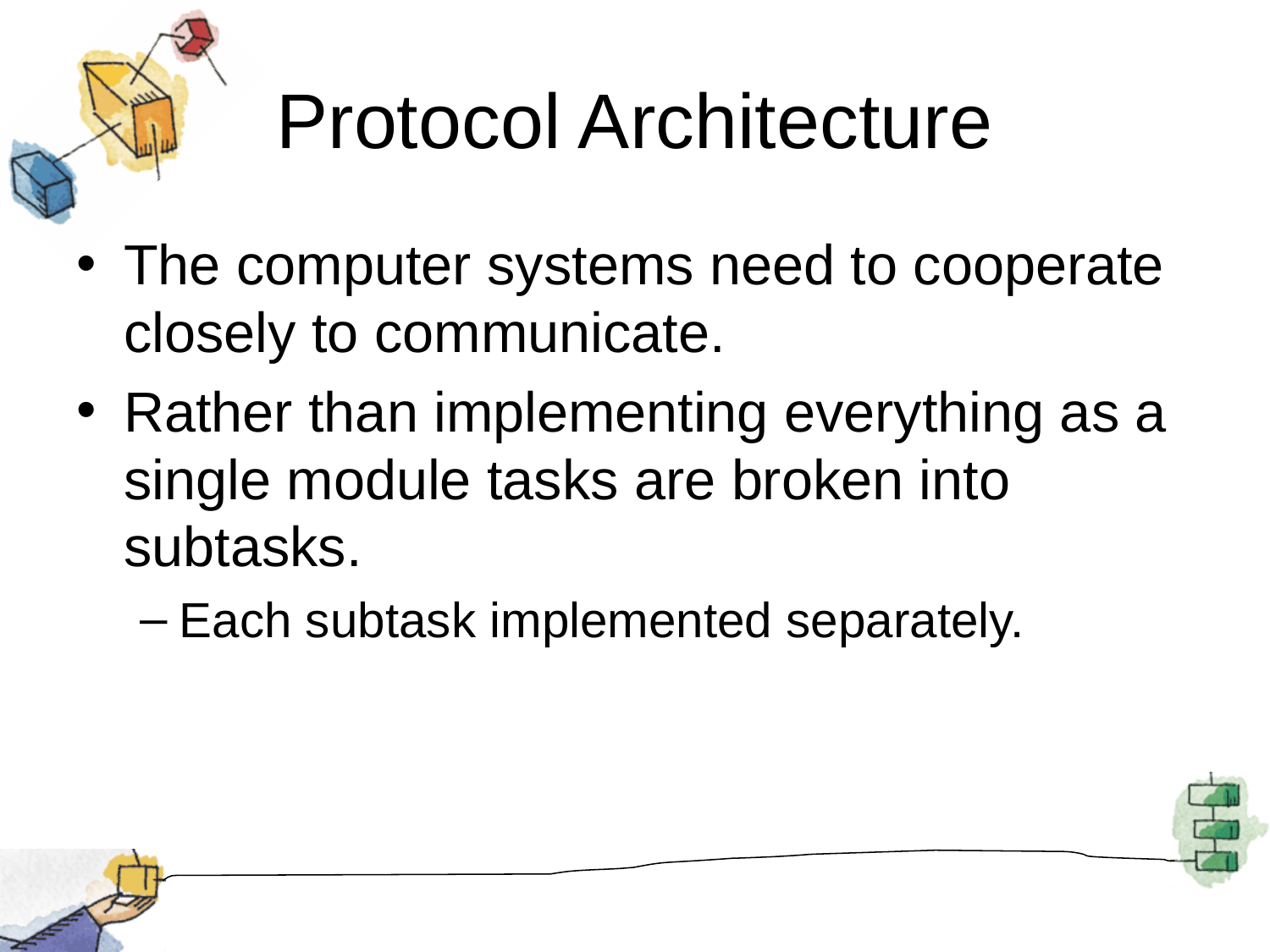

# Protocol Architecture
The computer systems need to cooperate closely to communicate.
Rather than implementing everything as a single module tasks are broken into subtasks.
Each subtask implemented separately.